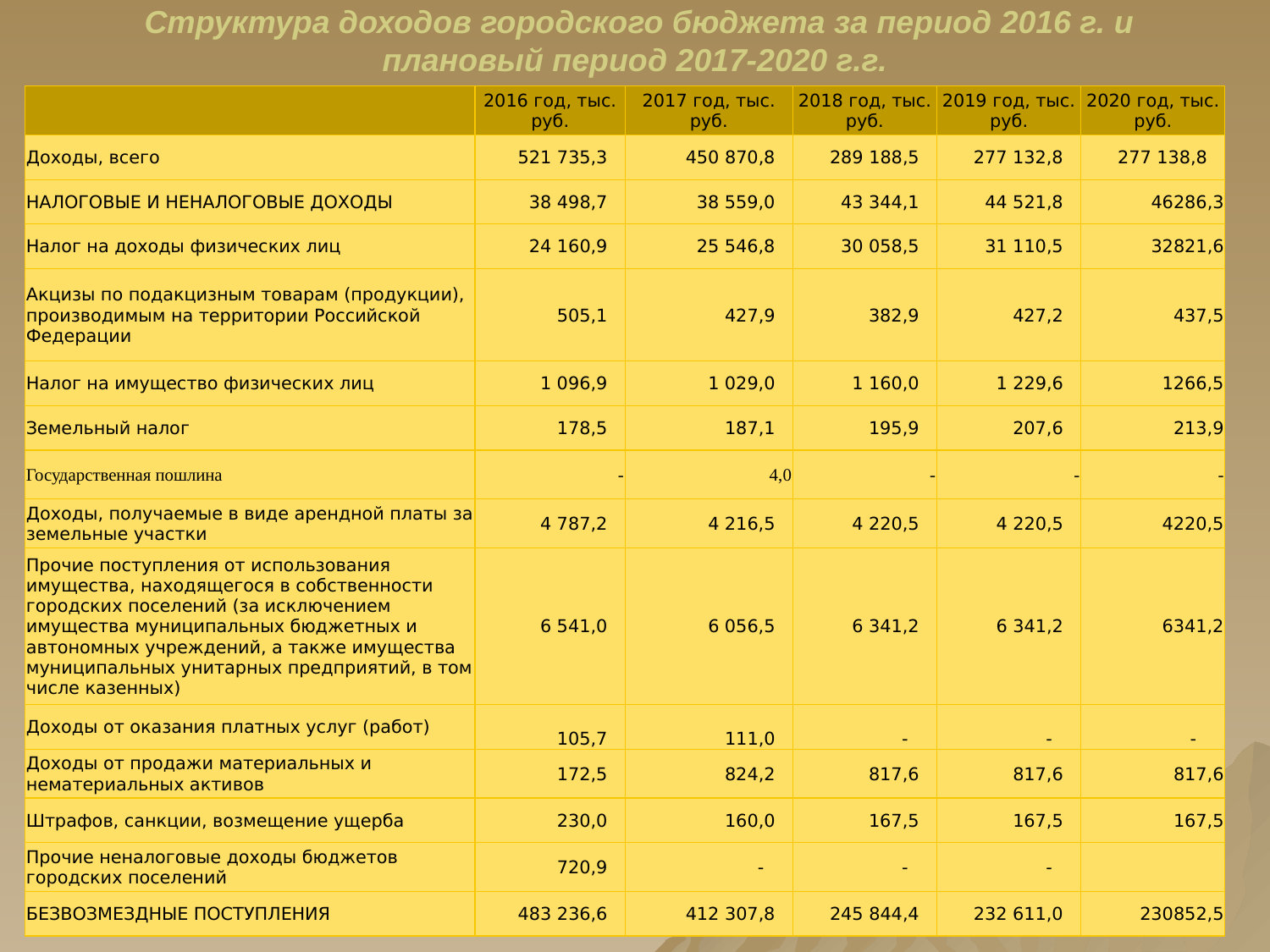

# Структура доходов городского бюджета за период 2016 г. и плановый период 2017-2020 г.г.
|  | 2016 год, тыс. руб. | 2017 год, тыс. руб. | 2018 год, тыс. руб. | 2019 год, тыс. руб. | 2020 год, тыс. руб. |
| --- | --- | --- | --- | --- | --- |
| Доходы, всего | 521 735,3 | 450 870,8 | 289 188,5 | 277 132,8 | 277 138,8 |
| НАЛОГОВЫЕ И НЕНАЛОГОВЫЕ ДОХОДЫ | 38 498,7 | 38 559,0 | 43 344,1 | 44 521,8 | 46286,3 |
| Налог на доходы физических лиц | 24 160,9 | 25 546,8 | 30 058,5 | 31 110,5 | 32821,6 |
| Акцизы по подакцизным товарам (продукции), производимым на территории Российской Федерации | 505,1 | 427,9 | 382,9 | 427,2 | 437,5 |
| Налог на имущество физических лиц | 1 096,9 | 1 029,0 | 1 160,0 | 1 229,6 | 1266,5 |
| Земельный налог | 178,5 | 187,1 | 195,9 | 207,6 | 213,9 |
| Государственная пошлина | - | 4,0 | - | - | - |
| Доходы, получаемые в виде арендной платы за земельные участки | 4 787,2 | 4 216,5 | 4 220,5 | 4 220,5 | 4220,5 |
| Прочие поступления от использования имущества, находящегося в собственности городских поселений (за исключением имущества муниципальных бюджетных и автономных учреждений, а также имущества муниципальных унитарных предприятий, в том числе казенных) | 6 541,0 | 6 056,5 | 6 341,2 | 6 341,2 | 6341,2 |
| Доходы от оказания платных услуг (работ) | 105,7 | 111,0 | - | - | - |
| Доходы от продажи материальных и нематериальных активов | 172,5 | 824,2 | 817,6 | 817,6 | 817,6 |
| Штрафов, санкции, возмещение ущерба | 230,0 | 160,0 | 167,5 | 167,5 | 167,5 |
| Прочие неналоговые доходы бюджетов городских поселений | 720,9 | - | - | - |  |
| БЕЗВОЗМЕЗДНЫЕ ПОСТУПЛЕНИЯ | 483 236,6 | 412 307,8 | 245 844,4 | 232 611,0 | 230852,5 |